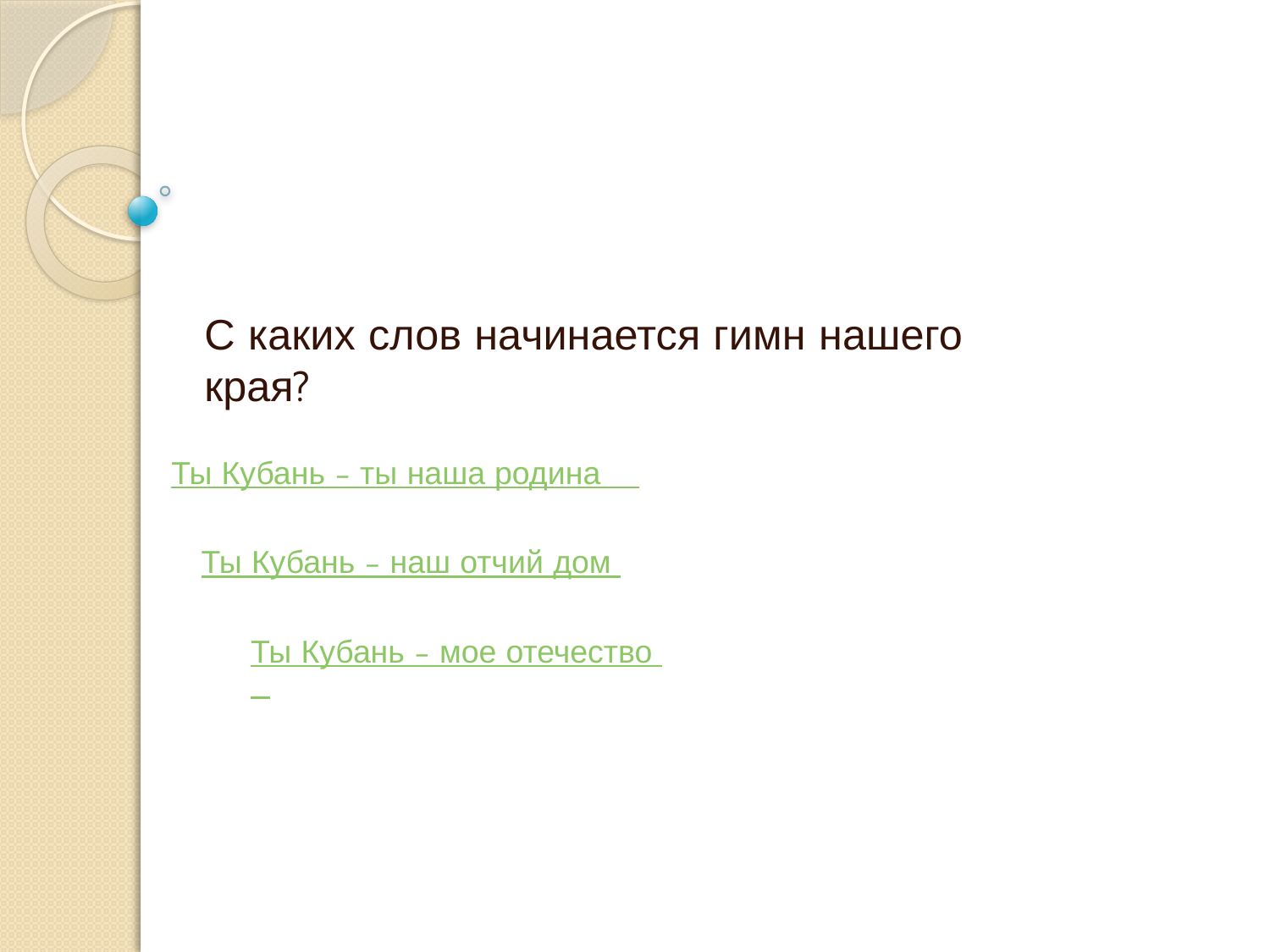

#
С каких слов начинается гимн нашего края?
Ты Кубань – ты наша родина
Ты Кубань – наш отчий дом
Ты Кубань – мое отечество